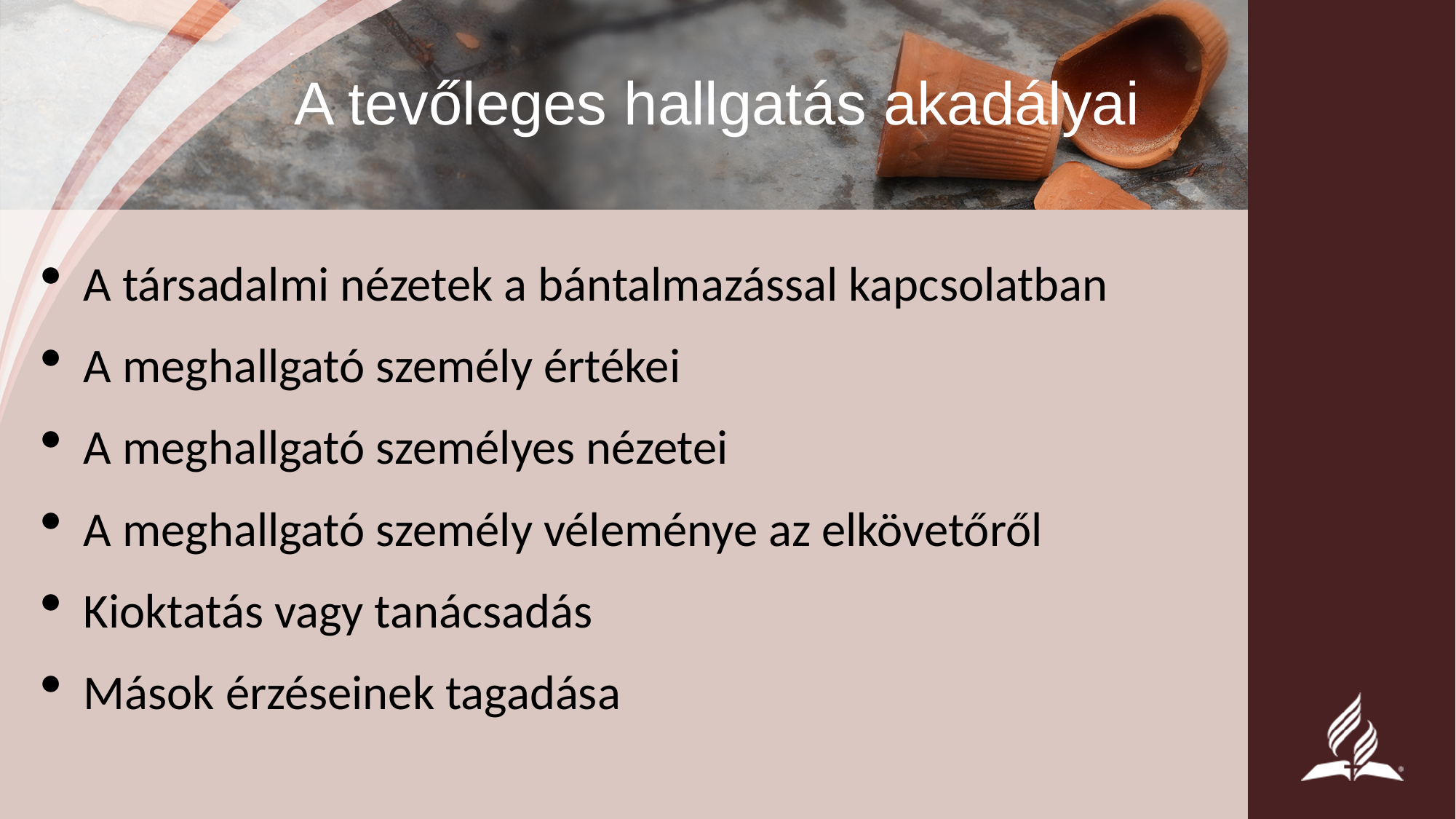

# A tevőleges hallgatás akadályai
A társadalmi nézetek a bántalmazással kapcsolatban
A meghallgató személy értékei
A meghallgató személyes nézetei
A meghallgató személy véleménye az elkövetőről
Kioktatás vagy tanácsadás
Mások érzéseinek tagadása